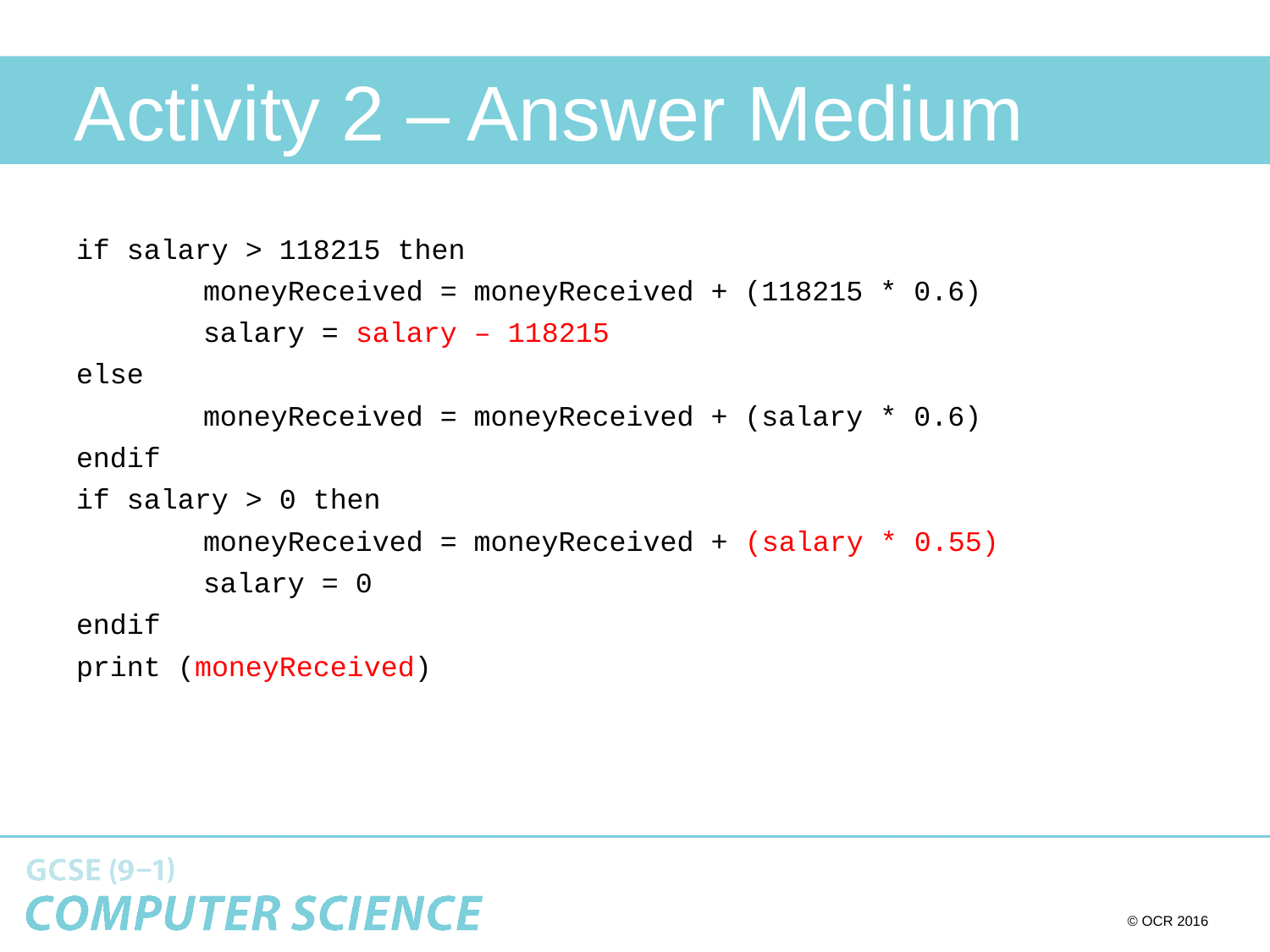

# Activity 2 – Answer Medium
if salary > 118215 then
	moneyReceived = moneyReceived + (118215 * 0.6)
	salary = salary – 118215
else
	moneyReceived = moneyReceived + (salary * 0.6)
endif
if salary > 0 then
	moneyReceived = moneyReceived + (salary * 0.55)
	salary = 0
endif
print (moneyReceived)